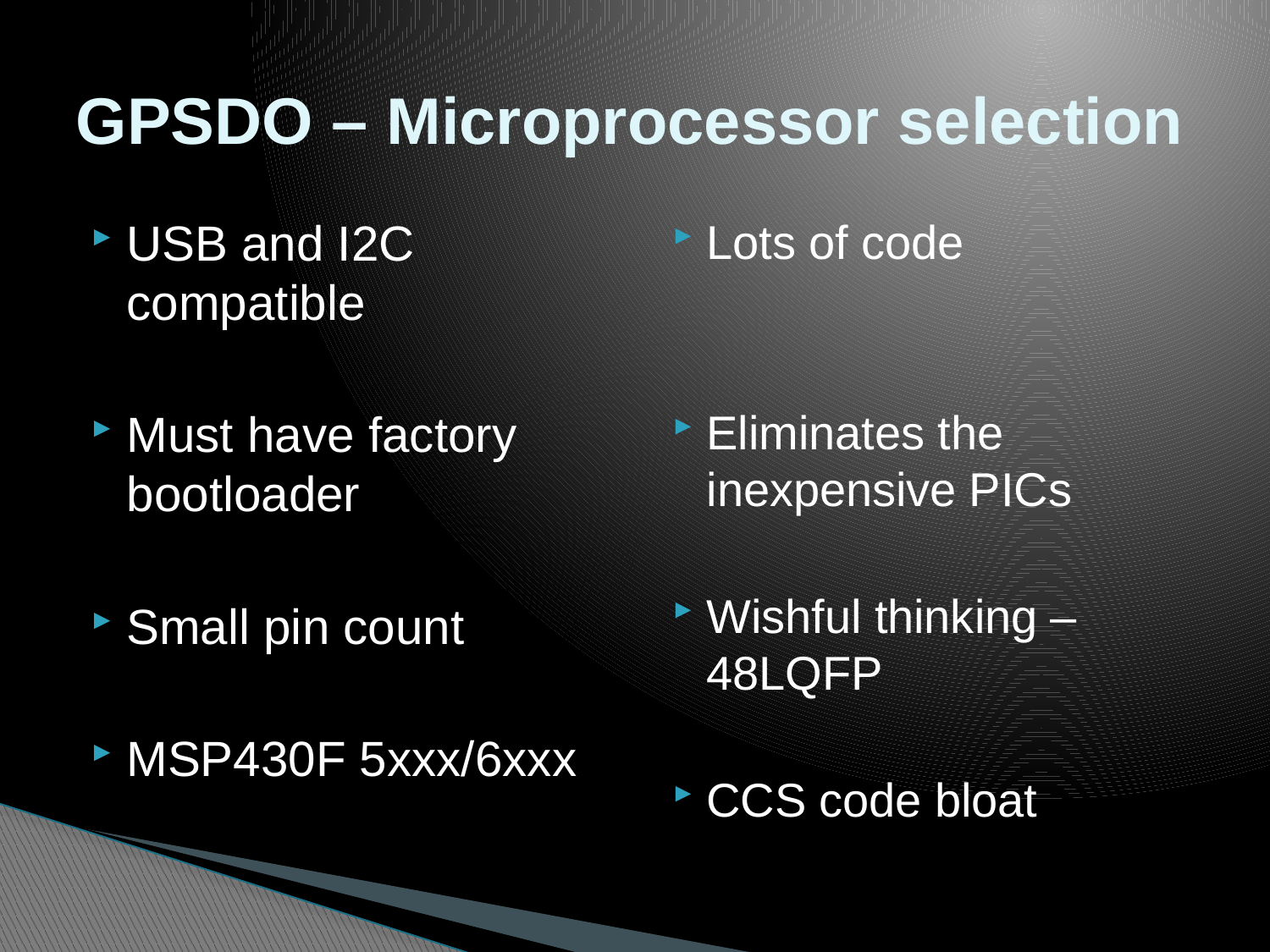

# GPSDO – Microprocessor selection
USB and I2C compatible

Must have factory bootloader

Small pin count

MSP430F 5xxx/6xxx
Lots of code

Eliminates the inexpensive PICs

Wishful thinking – 48LQFP

CCS code bloat